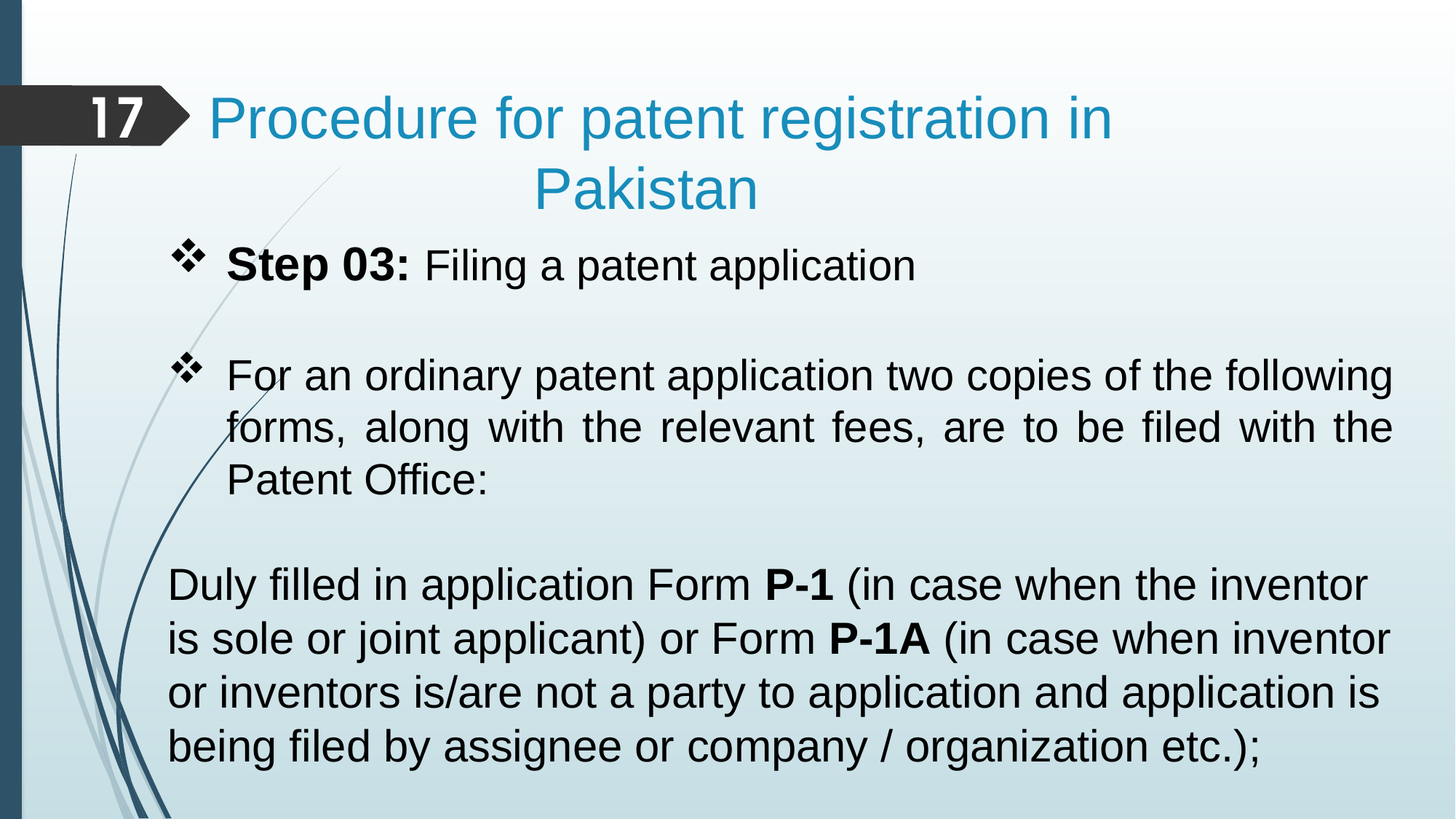

# Procedure for patent registration in Pakistan
17
Step 03: Filing a patent application

For an ordinary patent application two copies of the following forms, along with the relevant fees, are to be filed with the Patent Office:

Duly filled in application Form P-1 (in case when the inventor is sole or joint applicant) or Form P-1A (in case when inventor or inventors is/are not a party to application and application is being filed by assignee or company / organization etc.);